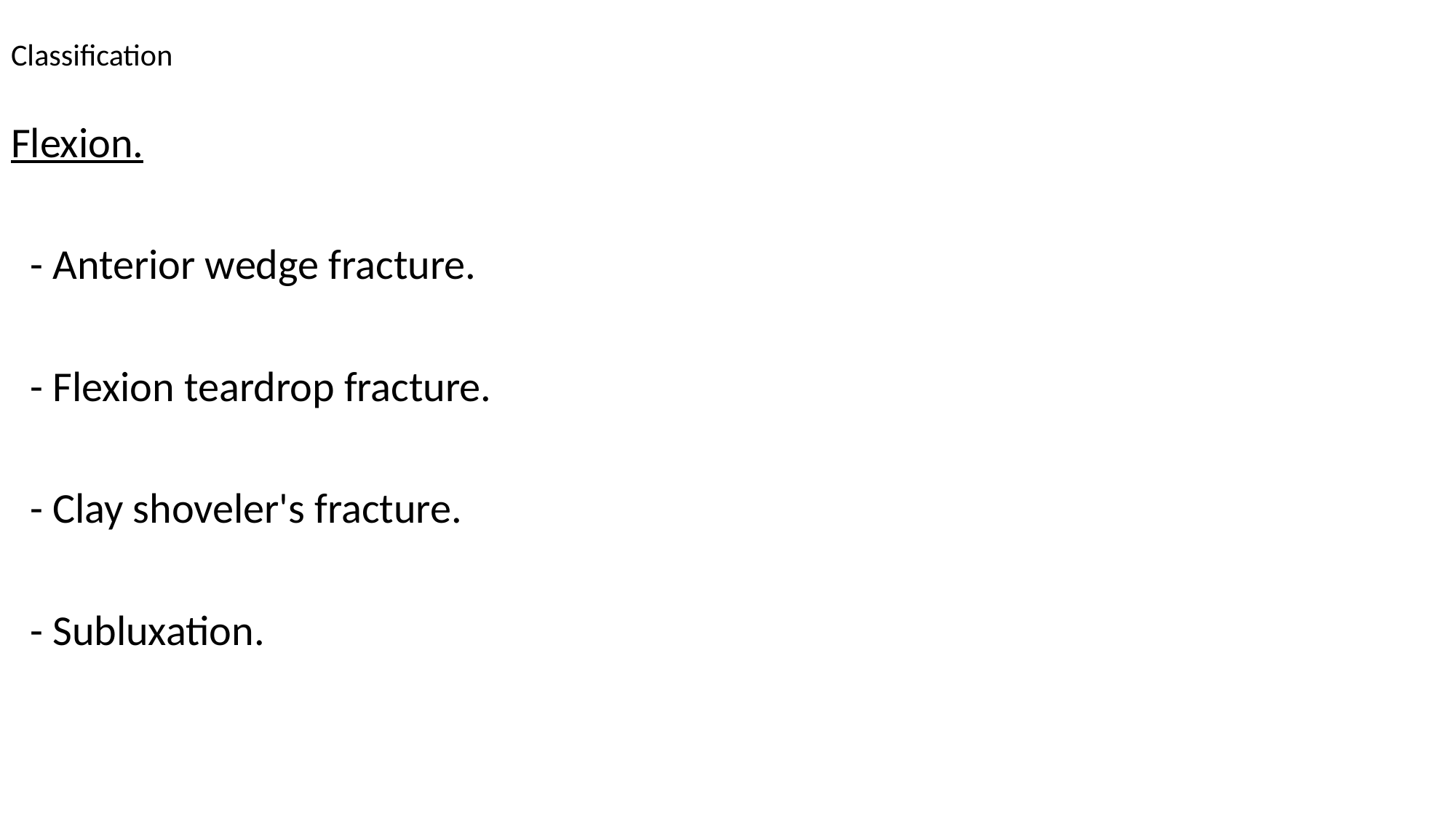

# Classification
Flexion.

  - Anterior wedge fracture.

  - Flexion teardrop fracture.

  - Clay shoveler's fracture.

  - Subluxation.